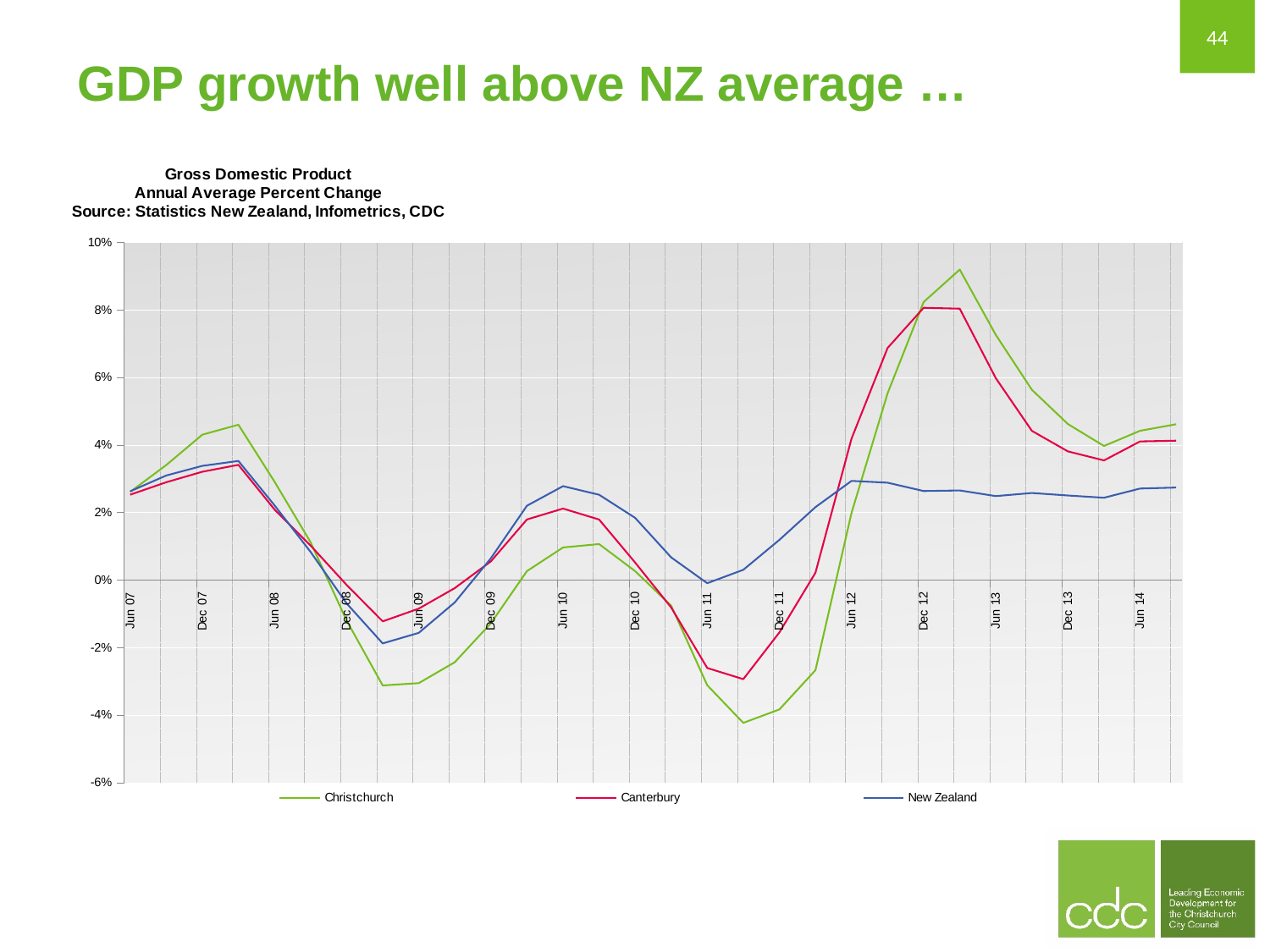

GDP growth well above NZ average …

### Chart: Gross Domestic Product
Annual Average Percent Change
Source: Statistics New Zealand, Infometrics, CDC

| Category |  |  |  |
|---|---|---|---|
| 39234 | 0.026091696722474928 | 0.025271042679861935 | 0.026274335097026497 |
| 39326 | 0.03406560356859491 | 0.028968341526702582 | 0.030964529659719853 |
| 39417 | 0.04306548682212834 | 0.03207165373610878 | 0.033830050265972536 |
| 39508 | 0.04600159296946991 | 0.034119172436291485 | 0.035278175297464257 |
| 39600 | 0.029178112225314544 | 0.020917910256971213 | 0.022141976676812298 |
| 39692 | 0.01120492140074458 | 0.010220851360207128 | 0.008339343030199679 |
| 39783 | -0.011998074796888978 | -0.00144376517849576 | -0.0069270841225292906 |
| 39873 | -0.031229489058887228 | -0.012259719225702796 | -0.01878334069079047 |
| 39965 | -0.030545993233354832 | -0.008472712733612057 | -0.015661472192505917 |
| 40057 | -0.02435187201852241 | -0.002391141995975121 | -0.006626224841628337 |
| 40148 | -0.012808292962907197 | 0.005520544595983837 | 0.00644047309709528 |
| 40238 | 0.0026299705564085687 | 0.017928804083429783 | 0.022004654608161377 |
| 40330 | 0.009644451233609134 | 0.021149342350715878 | 0.02780245125763159 |
| 40422 | 0.010648078662181879 | 0.017916614182243544 | 0.02526200107014587 |
| 40513 | 0.00264144268219102 | 0.005177205535460862 | 0.01841117448125474 |
| 40603 | -0.0076211690042908885 | -0.008151620503936701 | 0.006695072739420162 |
| 40695 | -0.031165935000916696 | -0.026064580557847883 | -0.0009409421148567358 |
| 40787 | -0.04232093770631588 | -0.029373321382415003 | 0.0030268864029014977 |
| 40878 | -0.03832934242625432 | -0.015524908184096131 | 0.0118921657862543 |
| 40969 | -0.02671594909068231 | 0.0021552785758187643 | 0.021582879871505877 |
| 41061 | 0.019900599495269913 | 0.041904263045563286 | 0.02937113661281511 |
| 41153 | 0.055321358077766725 | 0.06874879712738703 | 0.028838619692487466 |
| 41244 | 0.0823573750017117 | 0.08065079580034065 | 0.02635180605475141 |
| 41334 | 0.09195883053513736 | 0.08037306642604558 | 0.026524644235440764 |
| 41426 | 0.0726264247956319 | 0.05981042035349796 | 0.024852930921819293 |
| 41518 | 0.05635618957882094 | 0.044182061650524886 | 0.025778128592991445 |
| 41609 | 0.046206271494534164 | 0.03810784517684598 | 0.025038692022361548 |
| 41699 | 0.039724156432574334 | 0.03544510174941819 | 0.0243701325995296 |
| 41791 | 0.04422344703741523 | 0.04106166255165578 | 0.027087258122521014 |
| 41883 | 0.04615983682986411 | 0.041284223459246996 | 0.027393813447882175 |